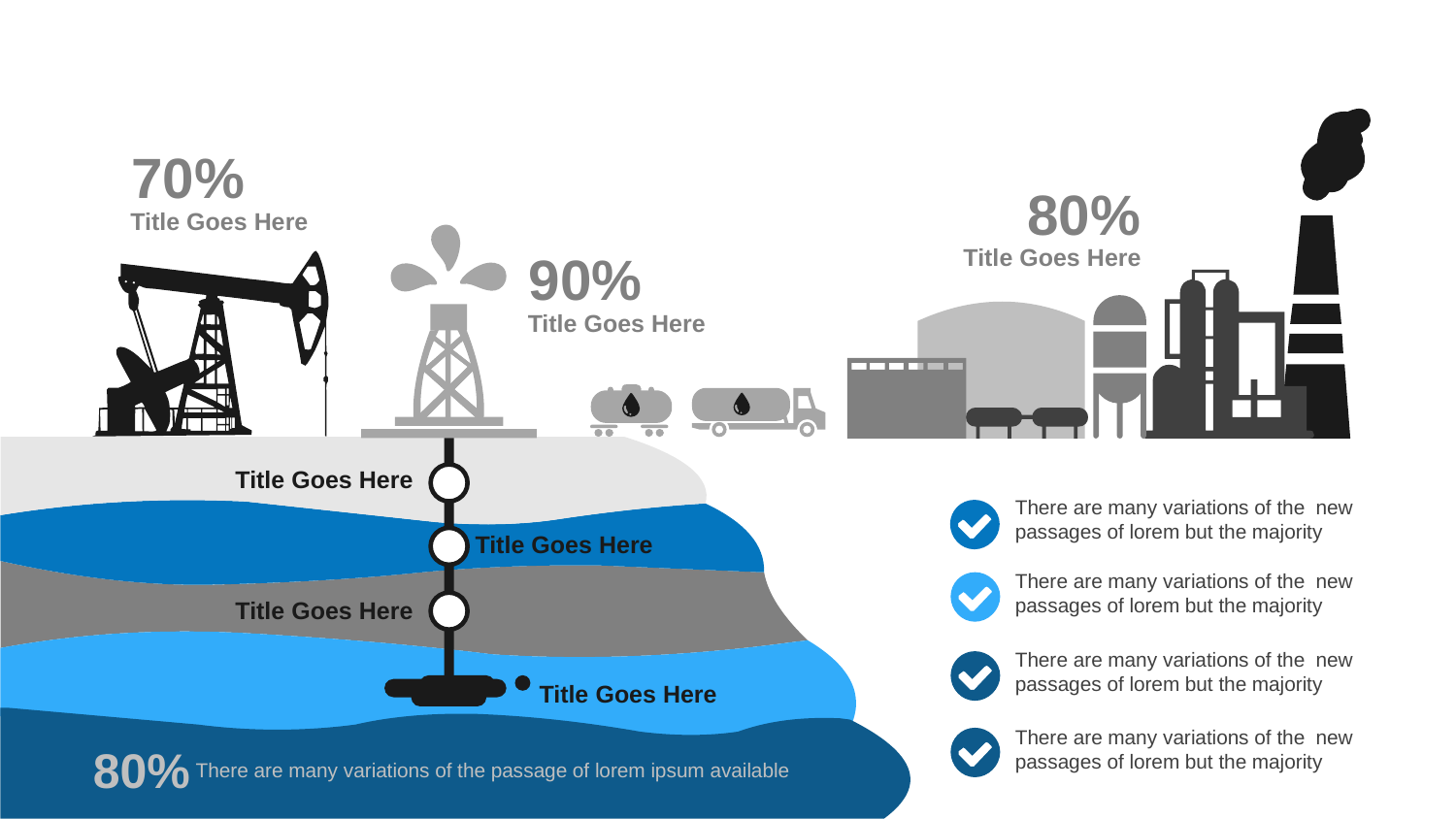

70%
80%
Title Goes Here

Title Goes Here
90%

Title Goes Here

Title Goes Here

There are many variations of the  new passages of lorem but the majority

Title Goes Here

There are many variations of the  new passages of lorem but the majority

Title Goes Here

There are many variations of the  new passages of lorem but the majority

Title Goes Here

There are many variations of the  new passages of lorem but the majority

80%
There are many variations of the passage of lorem ipsum available